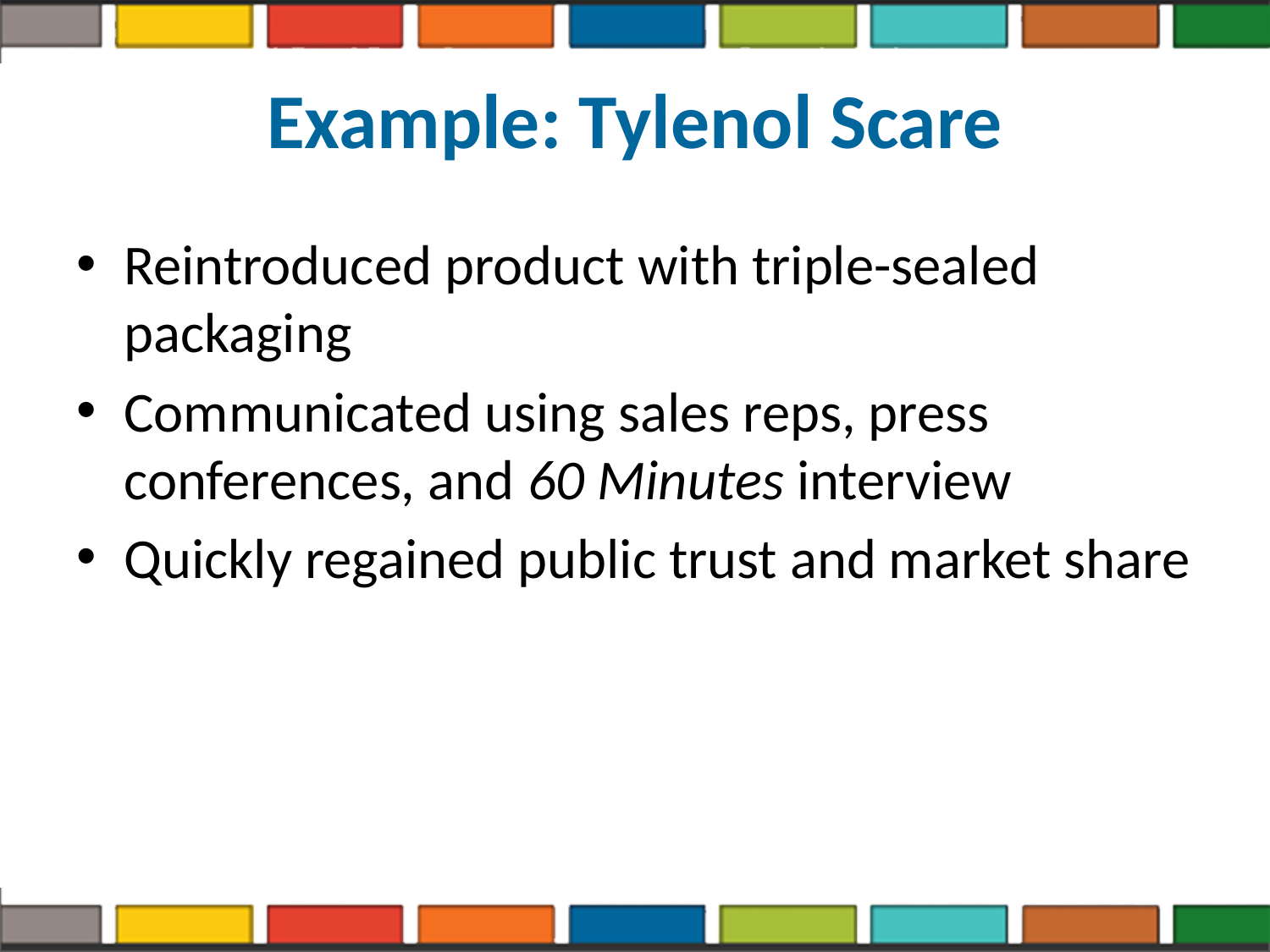

# Example: Tylenol Scare
Reintroduced product with triple-sealed packaging
Communicated using sales reps, press conferences, and 60 Minutes interview
Quickly regained public trust and market share